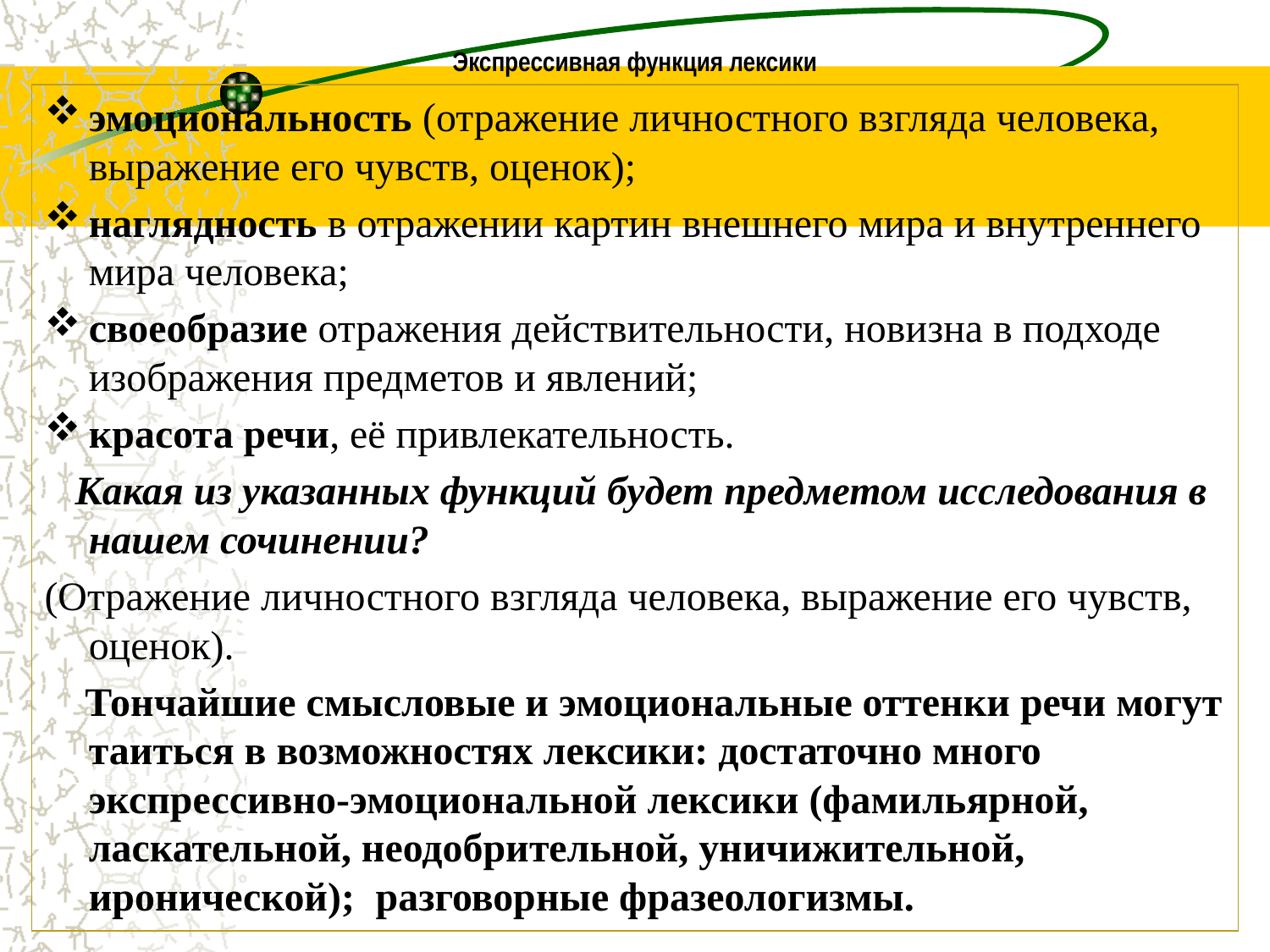

# Экспрессивная функция лексики
эмоциональность (отражение личностного взгляда человека, выражение его чувств, оценок);
наглядность в отражении картин внешнего мира и внутреннего мира человека;
своеобразие отражения действительности, новизна в подходе изображения предметов и явлений;
красота речи, её привлекательность.
   Какая из указанных функций будет предметом исследования в нашем сочинении?
(Отражение личностного взгляда человека, выражение его чувств, оценок).
    Тончайшие смысловые и эмоциональные оттенки речи могут таиться в возможностях лексики: достаточно много экспрессивно-эмоциональной лексики (фамильярной, ласкательной, неодобрительной, уничижительной,  иронической);  разговорные фразеологизмы.